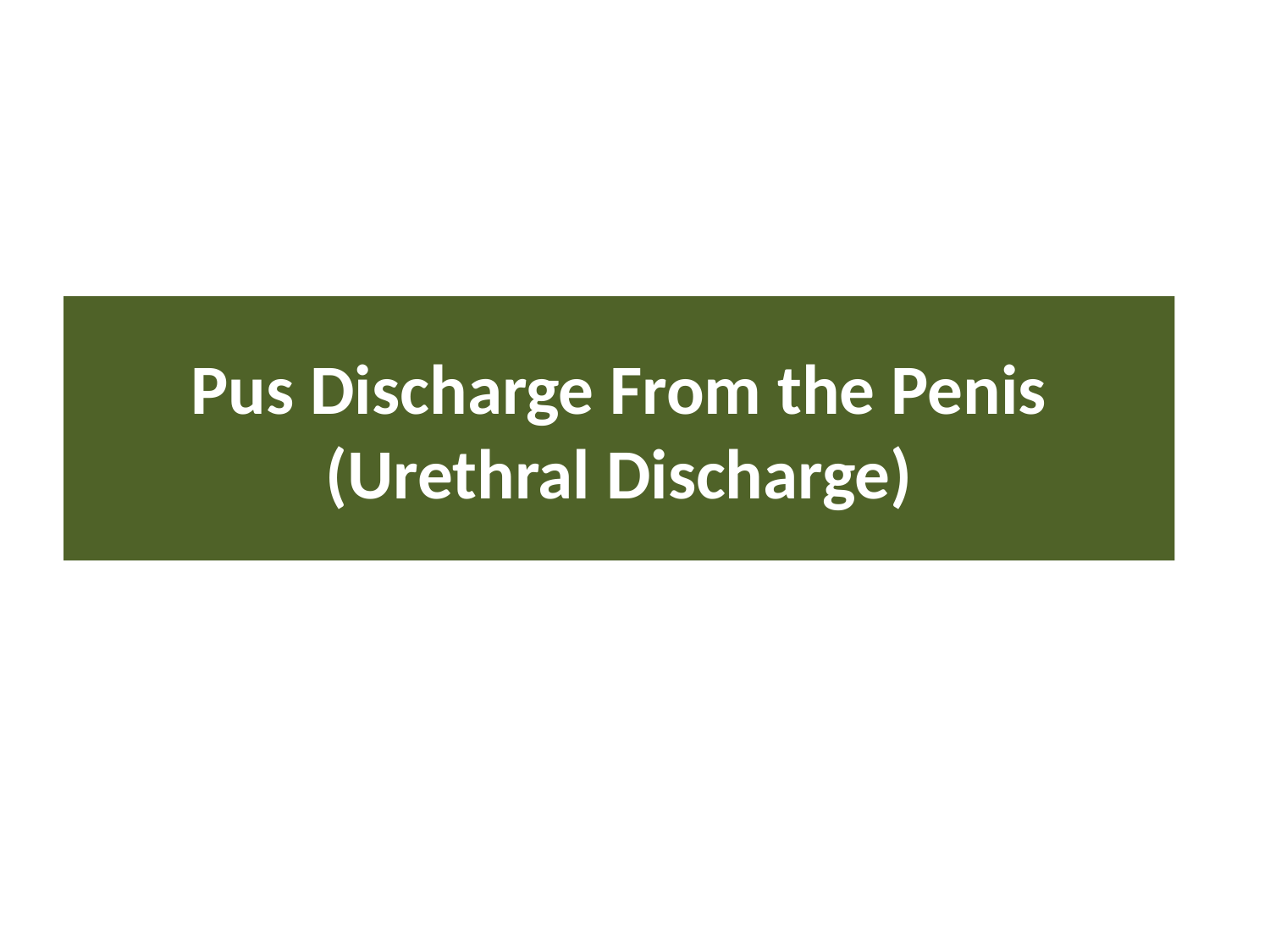

# Pus Discharge From the Penis (Urethral Discharge)